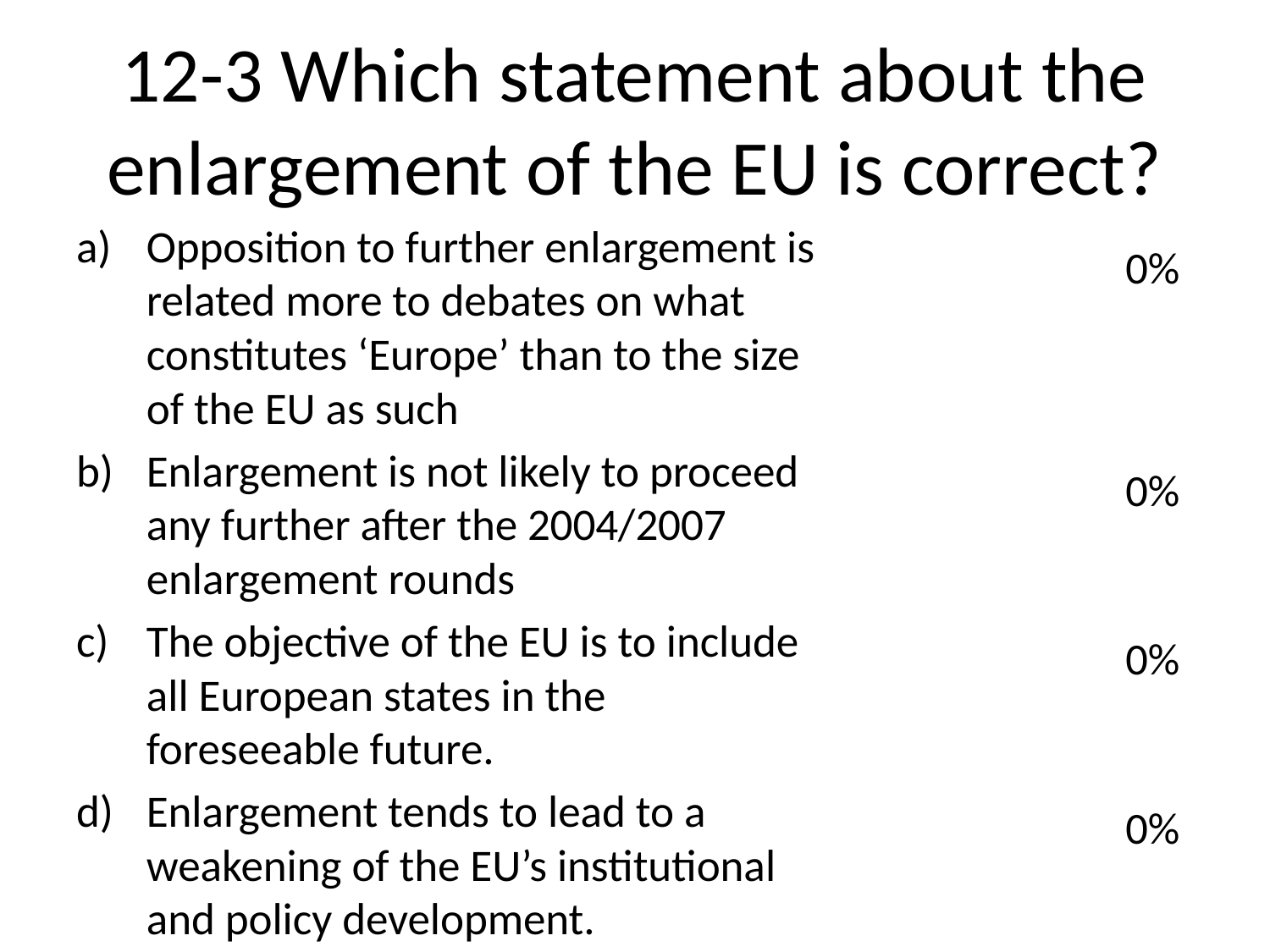

# 12-3 Which statement about the enlargement of the EU is correct?
Opposition to further enlargement is related more to debates on what constitutes ‘Europe’ than to the size of the EU as such
Enlargement is not likely to proceed any further after the 2004/2007 enlargement rounds
The objective of the EU is to include all European states in the foreseeable future.
Enlargement tends to lead to a weakening of the EU’s institutional and policy development.
0%
0%
0%
0%